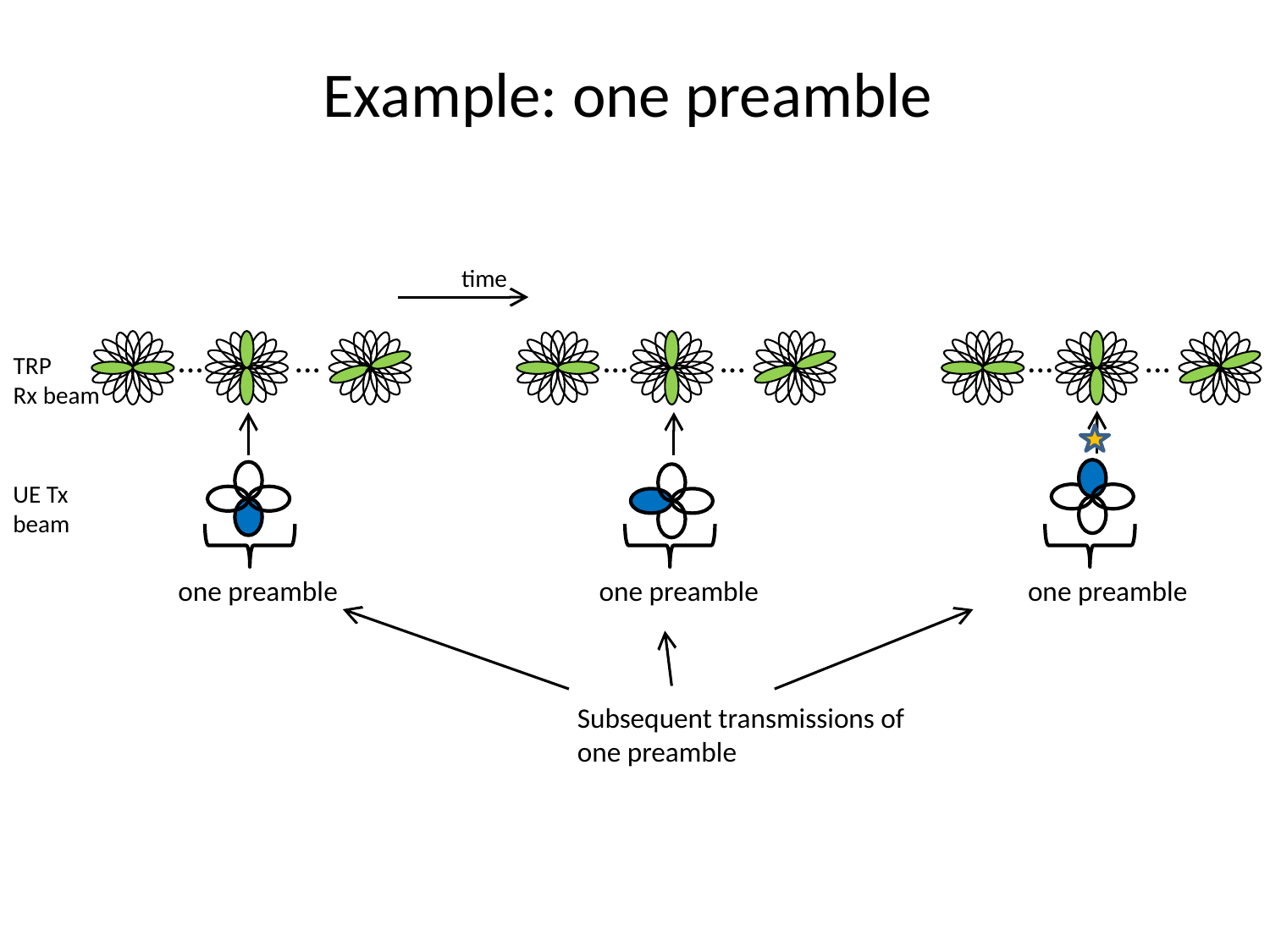

# Example: one preamble
time

...

...

...

...

...

...

TRP
Rx beam

UE Tx
beam

one preamble
one preamble
one preamble
Subsequent transmissions of
one preamble